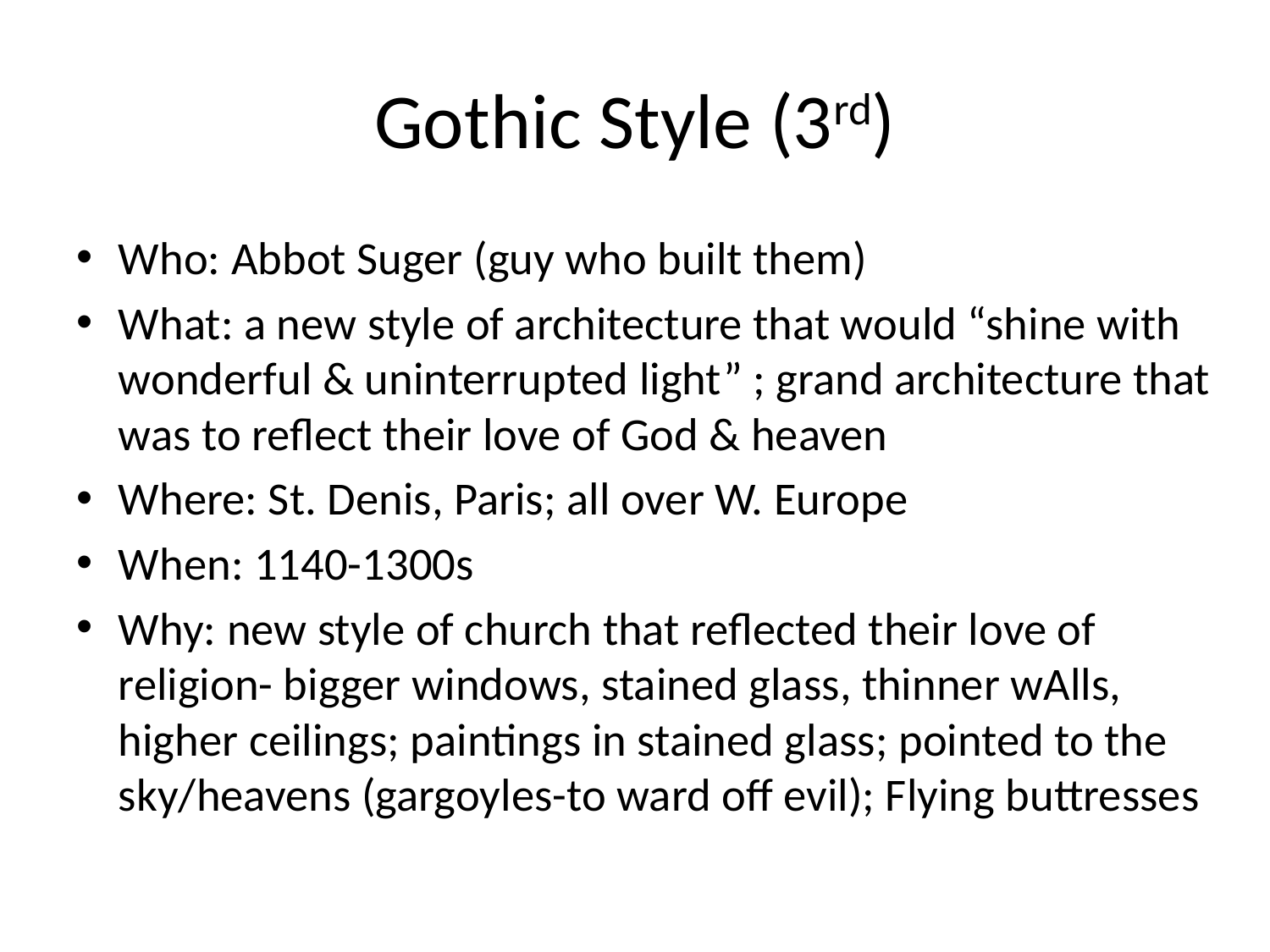

# Gothic Style (3rd)
Who: Abbot Suger (guy who built them)
What: a new style of architecture that would “shine with wonderful & uninterrupted light” ; grand architecture that was to reflect their love of God & heaven
Where: St. Denis, Paris; all over W. Europe
When: 1140-1300s
Why: new style of church that reflected their love of religion- bigger windows, stained glass, thinner wAlls, higher ceilings; paintings in stained glass; pointed to the sky/heavens (gargoyles-to ward off evil); Flying buttresses